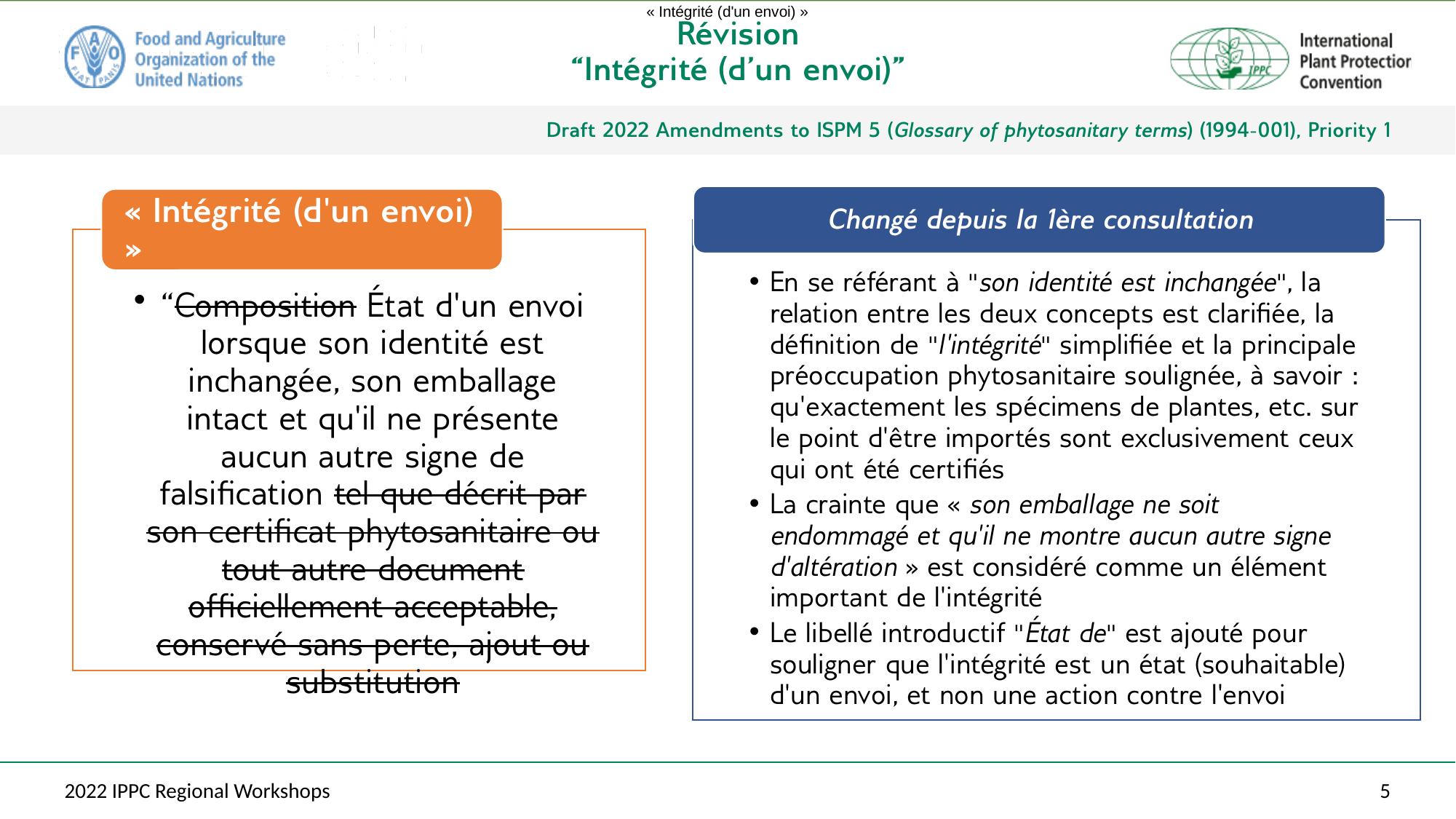

# Révision “Intégrité (d’un envoi)”
« Intégrité (d'un envoi) »

En se référant à "son identité est inchangée", la relation entre les deux concepts est clarifiée, la définition de "l'intégrité" simplifiée et la principale préoccupation phytosanitaire soulignée, à savoir : qu'exactement les spécimens de plantes, etc. sur le point d'être importés sont exclusivement ceux qui ont été certifiés
La crainte que « son emballage ne soit endommagé et qu'il ne montre aucun autre signe d'altération » est considéré comme un élément important de l'intégrité
Le libellé introductif "État de" est ajouté pour souligner que l'intégrité est un état (souhaitable) d'un envoi, et non une action contre l'envoi
Changé depuis la 1ère consultation
“Composition État d'un envoi lorsque son identité est inchangée, son emballage intact et qu'il ne présente aucun autre signe de falsification tel que décrit par son certificat phytosanitaire ou tout autre document officiellement acceptable, conservé sans perte, ajout ou substitution
« Intégrité (d'un envoi) »